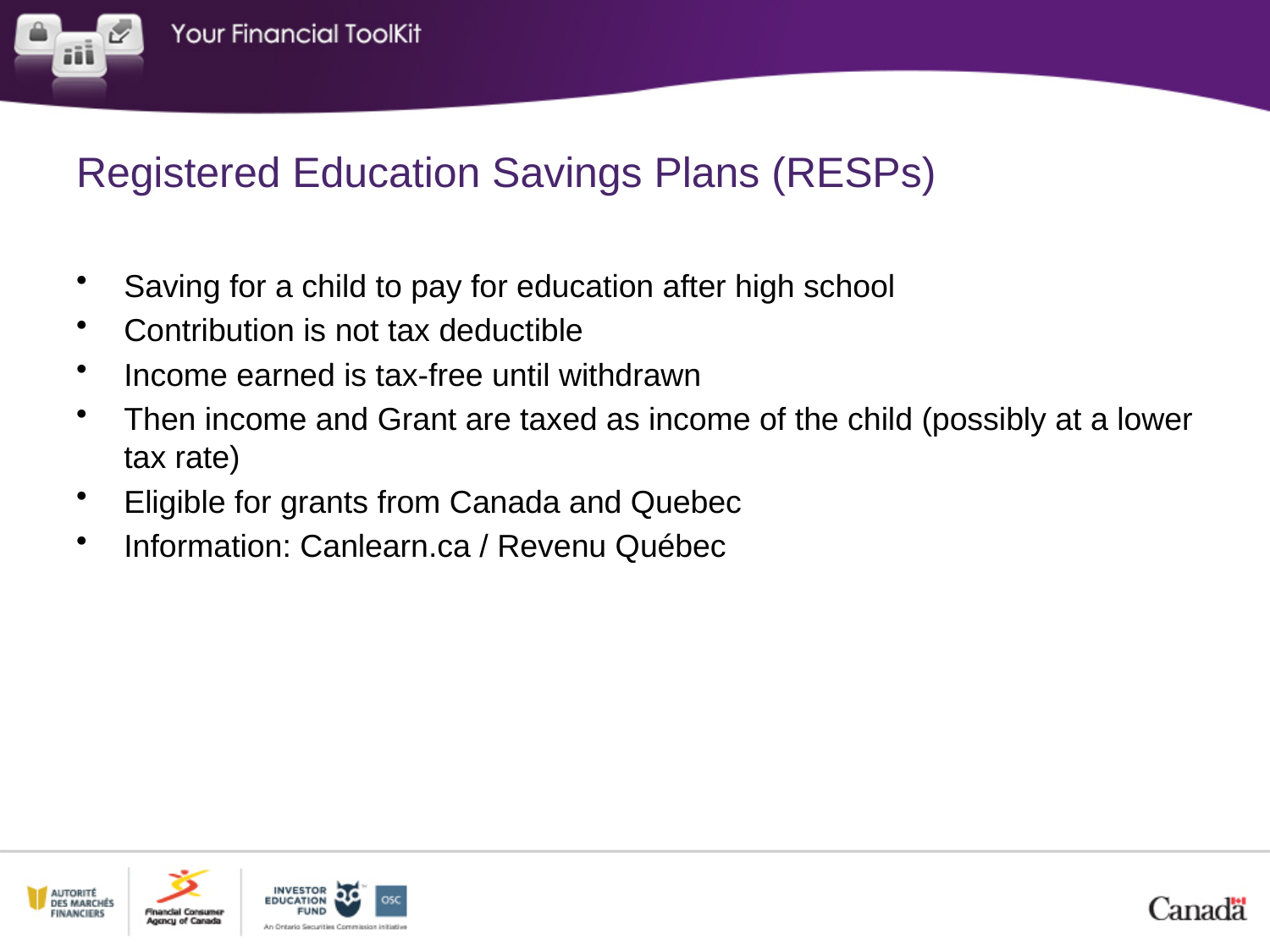

# Registered Education Savings Plans (RESPs)
Saving for a child to pay for education after high school
Contribution is not tax deductible
Income earned is tax-free until withdrawn
Then income and Grant are taxed as income of the child (possibly at a lower tax rate)
Eligible for grants from Canada and Quebec
Information: Canlearn.ca / Revenu Québec